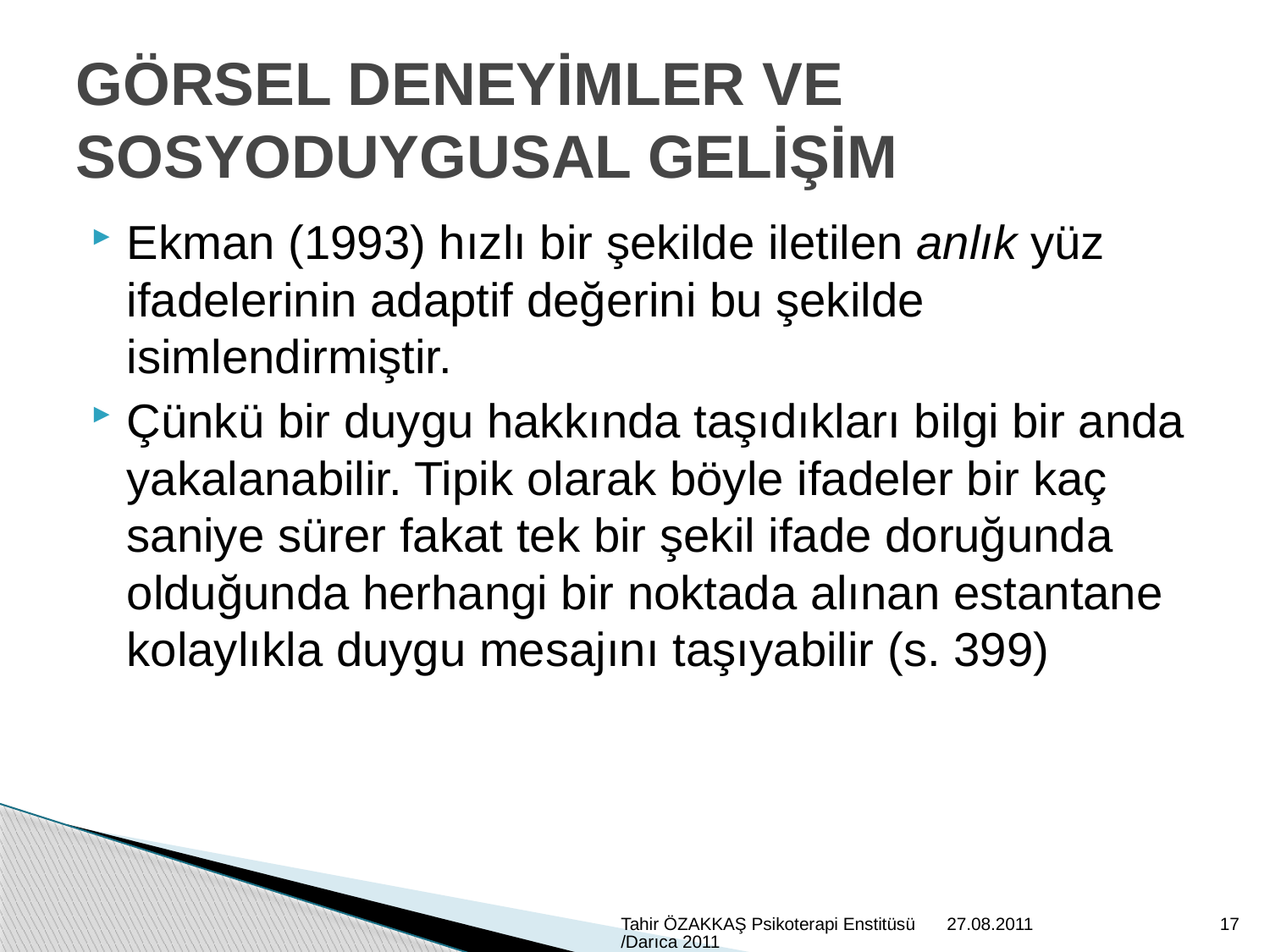

# GÖRSEL DENEYİMLER VE SOSYODUYGUSAL GELİŞİM
Ekman (1993) hızlı bir şekilde iletilen anlık yüz ifadelerinin adaptif değerini bu şekilde isimlendirmiştir.
Çünkü bir duygu hakkında taşıdıkları bilgi bir anda yakalanabilir. Tipik olarak böyle ifadeler bir kaç saniye sürer fakat tek bir şekil ifade doruğunda olduğunda herhangi bir noktada alınan estantane kolaylıkla duygu mesajını taşıyabilir (s. 399)

Tahir ÖZAKKAŞ Psikoterapi Enstitüsü /Darıca 2011
27.08.2011
17